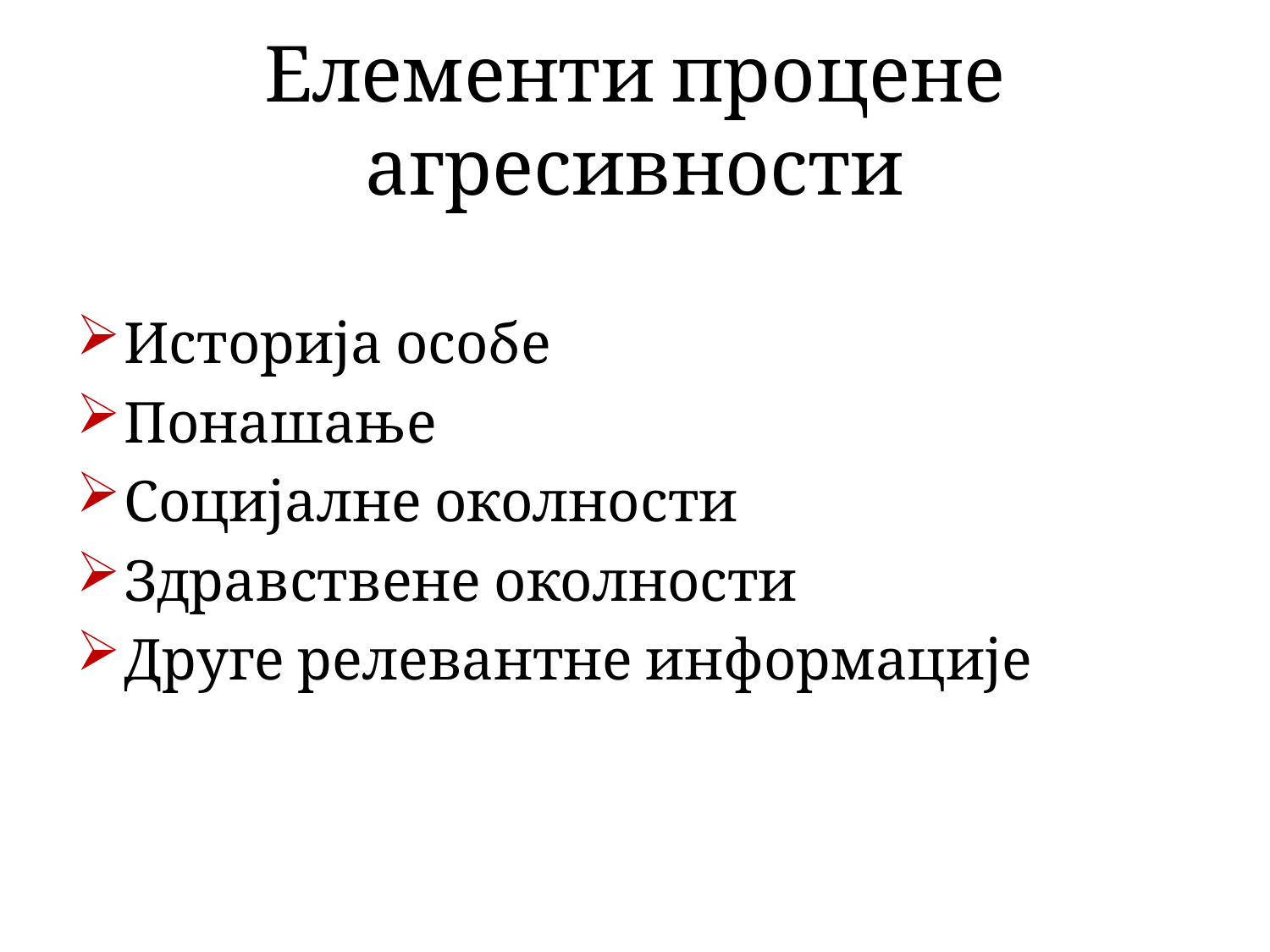

# Елементи процене агресивности

Историја особе
Понашање
Социјалне околности
Здравствене околности
Друге релевантне информације